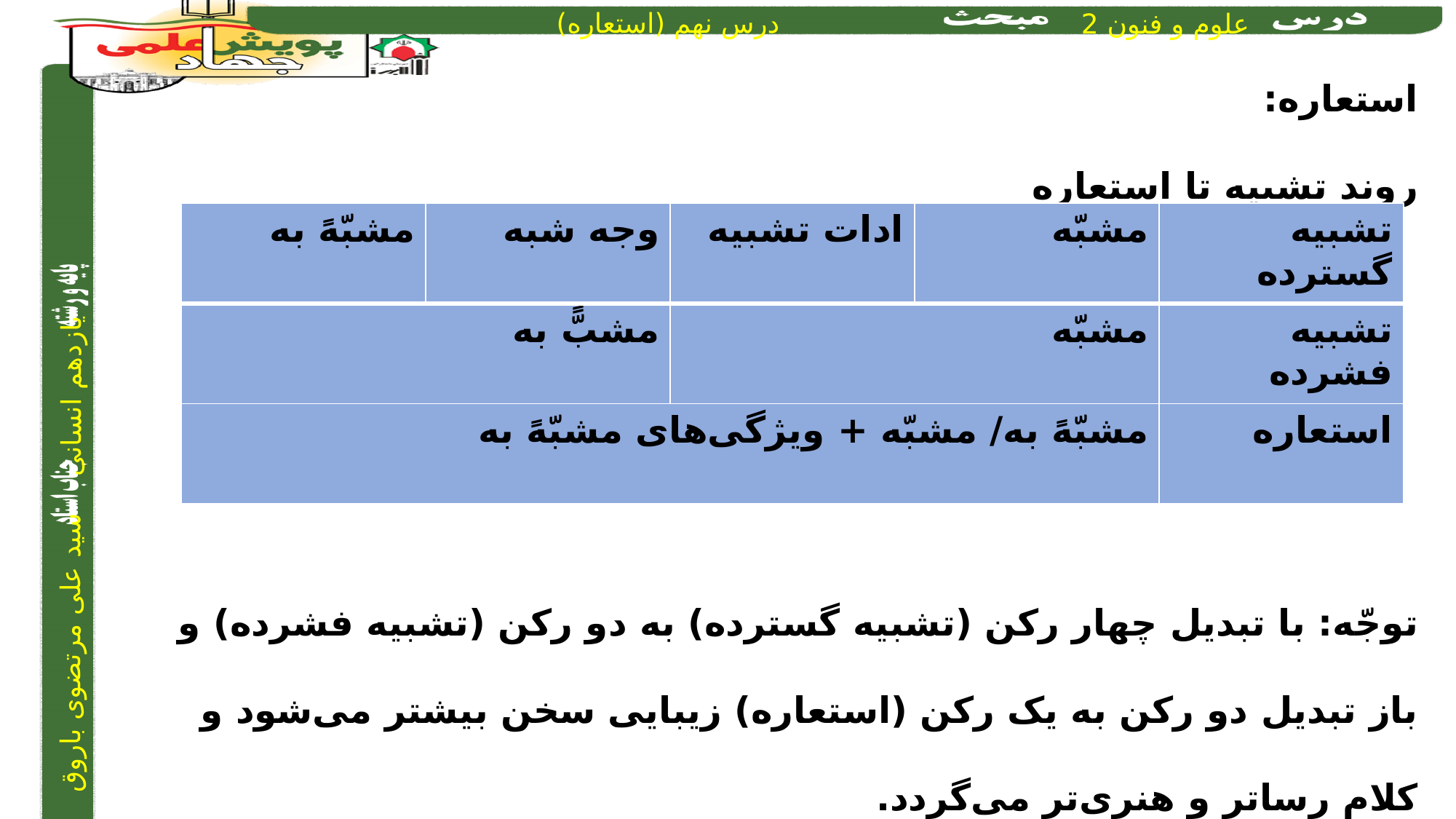

استعاره:
روند تشبیه تا استعاره

توجّه: با تبدیل چهار رکن (تشبیه گسترده) به دو رکن (تشبیه فشرده) و باز تبدیل دو رکن به یک رکن (استعاره) زیبایی سخن بیشتر می‌شود و کلام رساتر و هنری‌تر می‌گردد.
| مشبّهً به | وجه شبه | ادات تشبیه | مشبّه | تشبیه گسترده |
| --- | --- | --- | --- | --- |
| مشبًّ به |  | مشبّه |  | تشبیه فشرده |
| مشبّهً به/ مشبّه + ویژگی‌های مشبّهً به |  |  |  | استعاره |